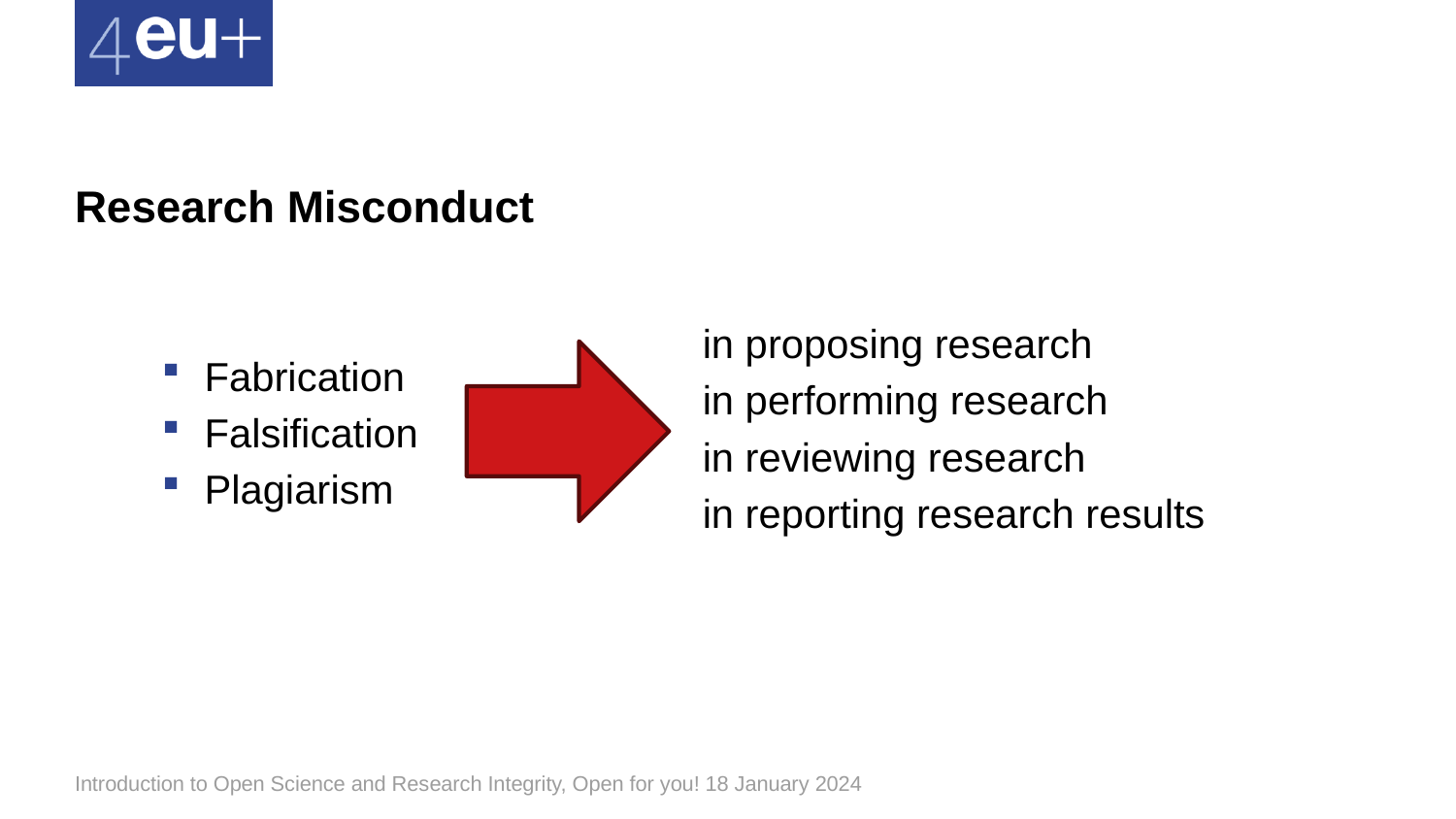

# Research Misconduct
in proposing research
in performing research
in reviewing research
in reporting research results

Fabrication
Falsification
Plagiarism
Introduction to Open Science and Research Integrity, Open for you! 18 January 2024